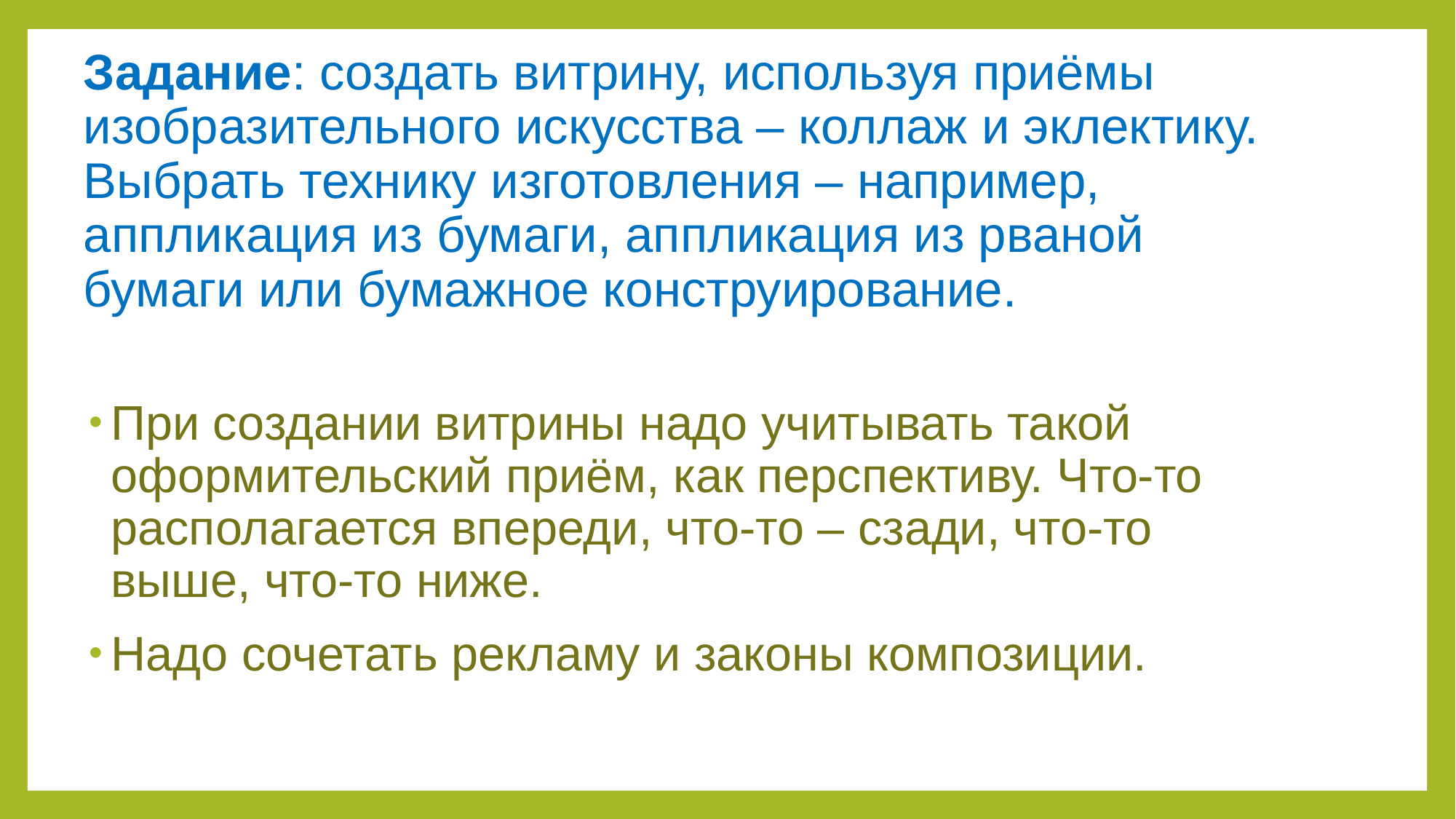

# Задание: создать витрину, используя приёмы изобразительного искусства – коллаж и эклектику. Выбрать технику изготовления – например, аппликация из бумаги, аппликация из рваной бумаги или бумажное конструирование.
При создании витрины надо учитывать такой оформительский приём, как перспективу. Что-то располагается впереди, что-то – сзади, что-то выше, что-то ниже.
Надо сочетать рекламу и законы композиции.